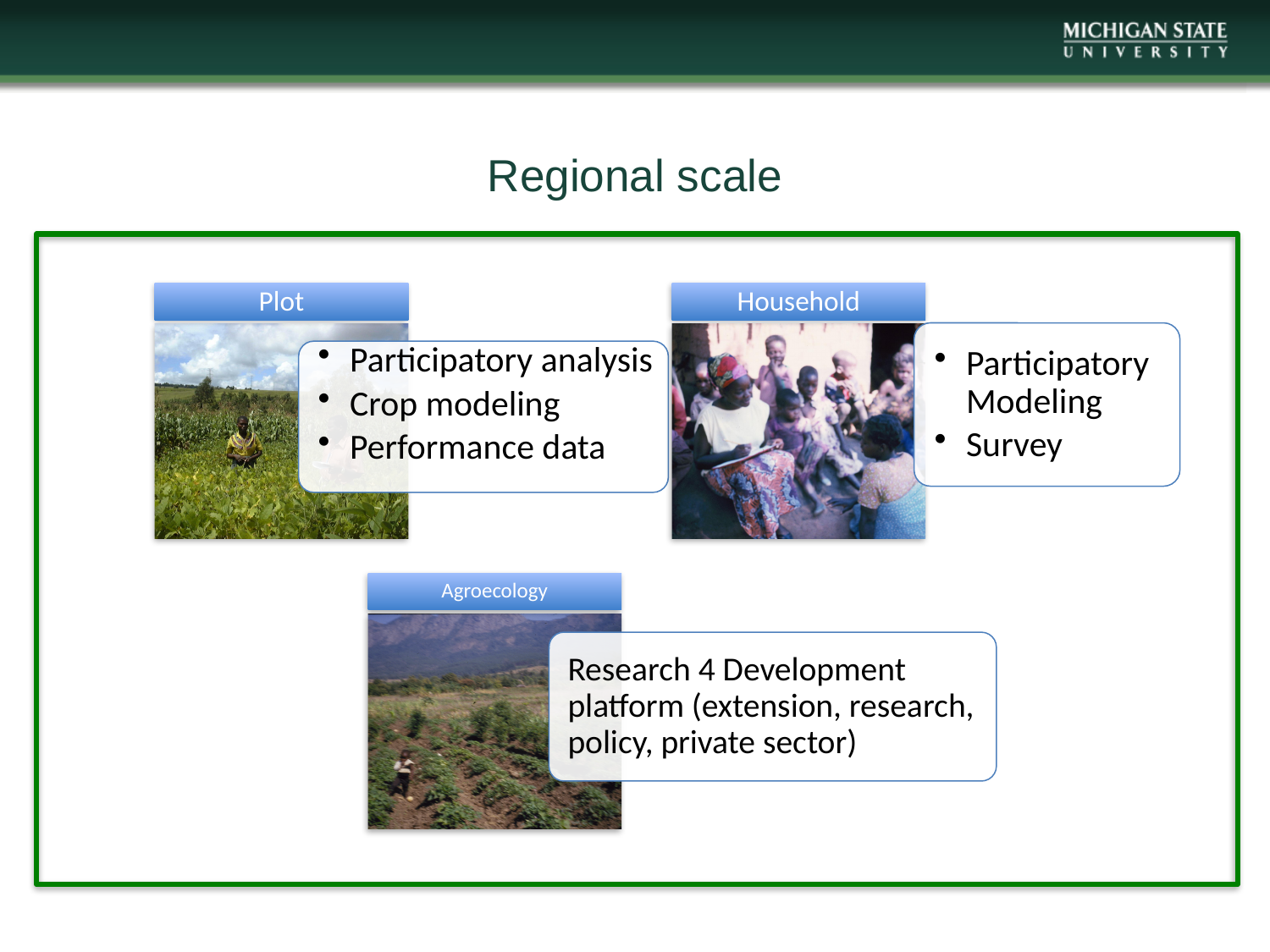

# Regional scale

Participatory analysis
Crop modeling
Performance data

Plot
Participatory Modeling
Survey
Household
Research 4 Development platform (extension, research, policy, private sector)
Agroecology